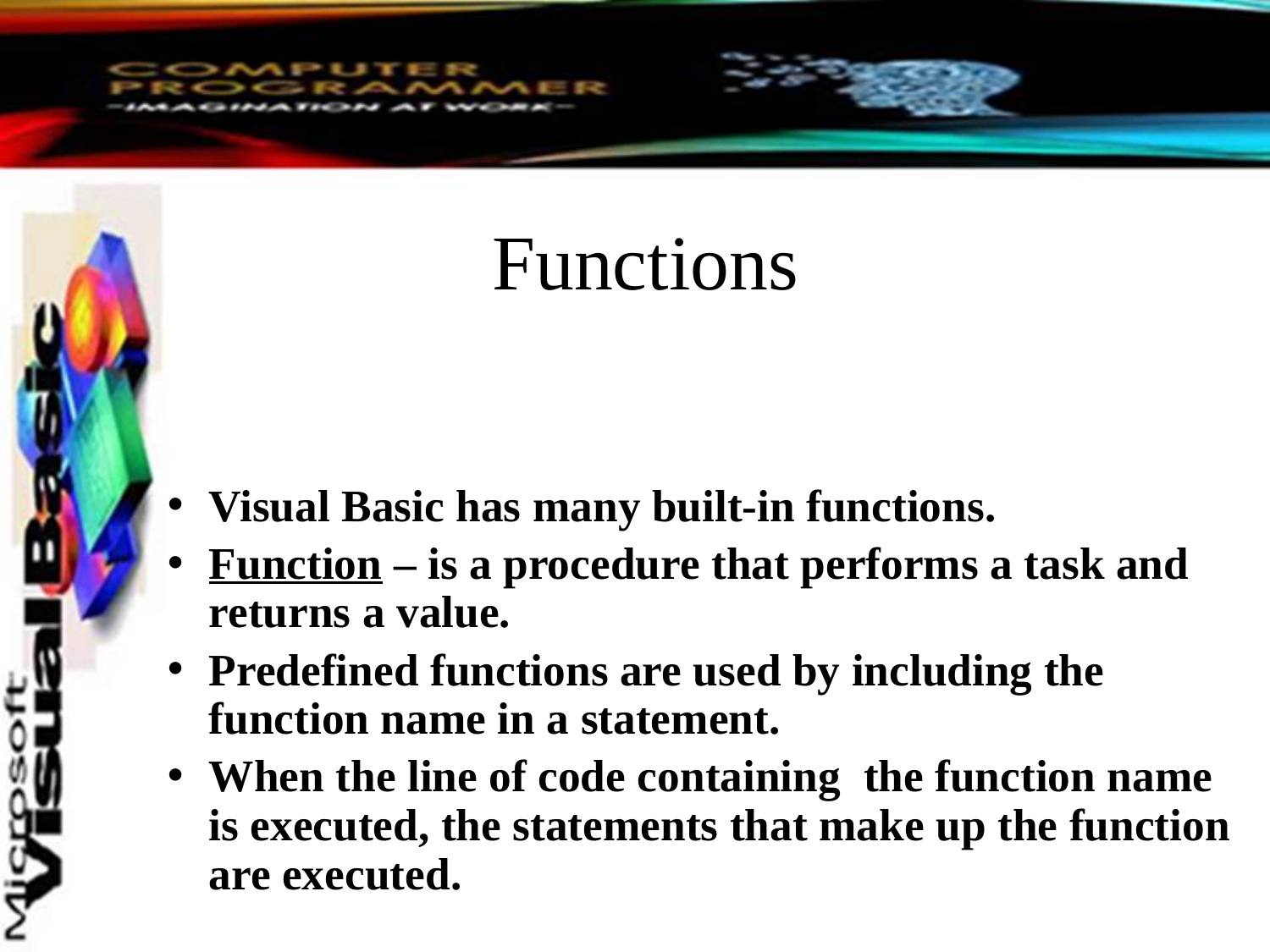

# Functions
Visual Basic has many built-in functions.
Function – is a procedure that performs a task and returns a value.
Predefined functions are used by including the function name in a statement.
When the line of code containing  the function name is executed, the statements that make up the function are executed.